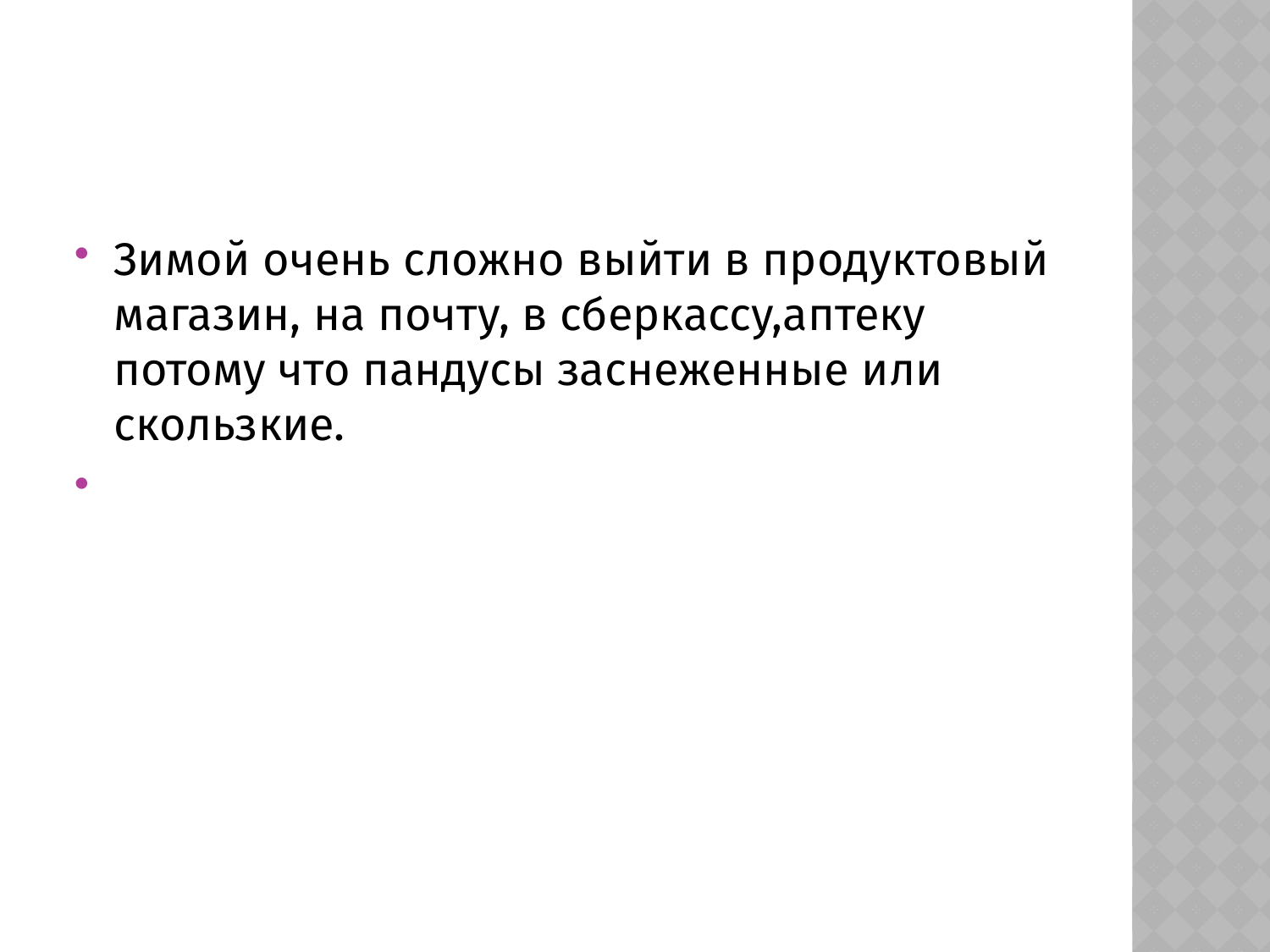

#
Зимой очень сложно выйти в продуктовый магазин, на почту, в сберкассу,аптеку потому что пандусы заснеженные или скользкие.